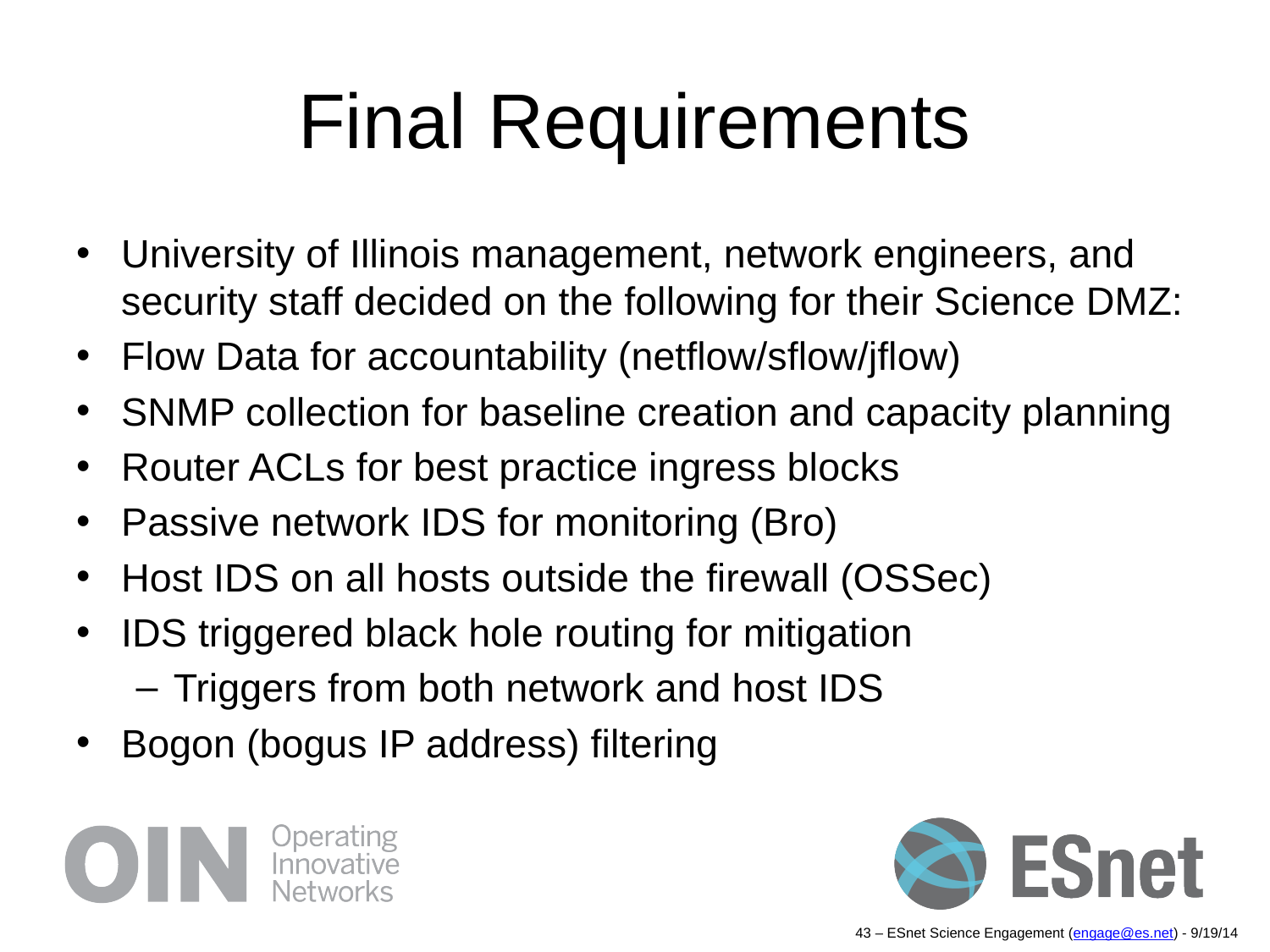

# Final Requirements
University of Illinois management, network engineers, and security staff decided on the following for their Science DMZ:
Flow Data for accountability (netflow/sflow/jflow)
SNMP collection for baseline creation and capacity planning
Router ACLs for best practice ingress blocks
Passive network IDS for monitoring (Bro)
Host IDS on all hosts outside the firewall (OSSec)
IDS triggered black hole routing for mitigation
Triggers from both network and host IDS
Bogon (bogus IP address) filtering

43 – ESnet Science Engagement (engage@es.net) - 9/19/14